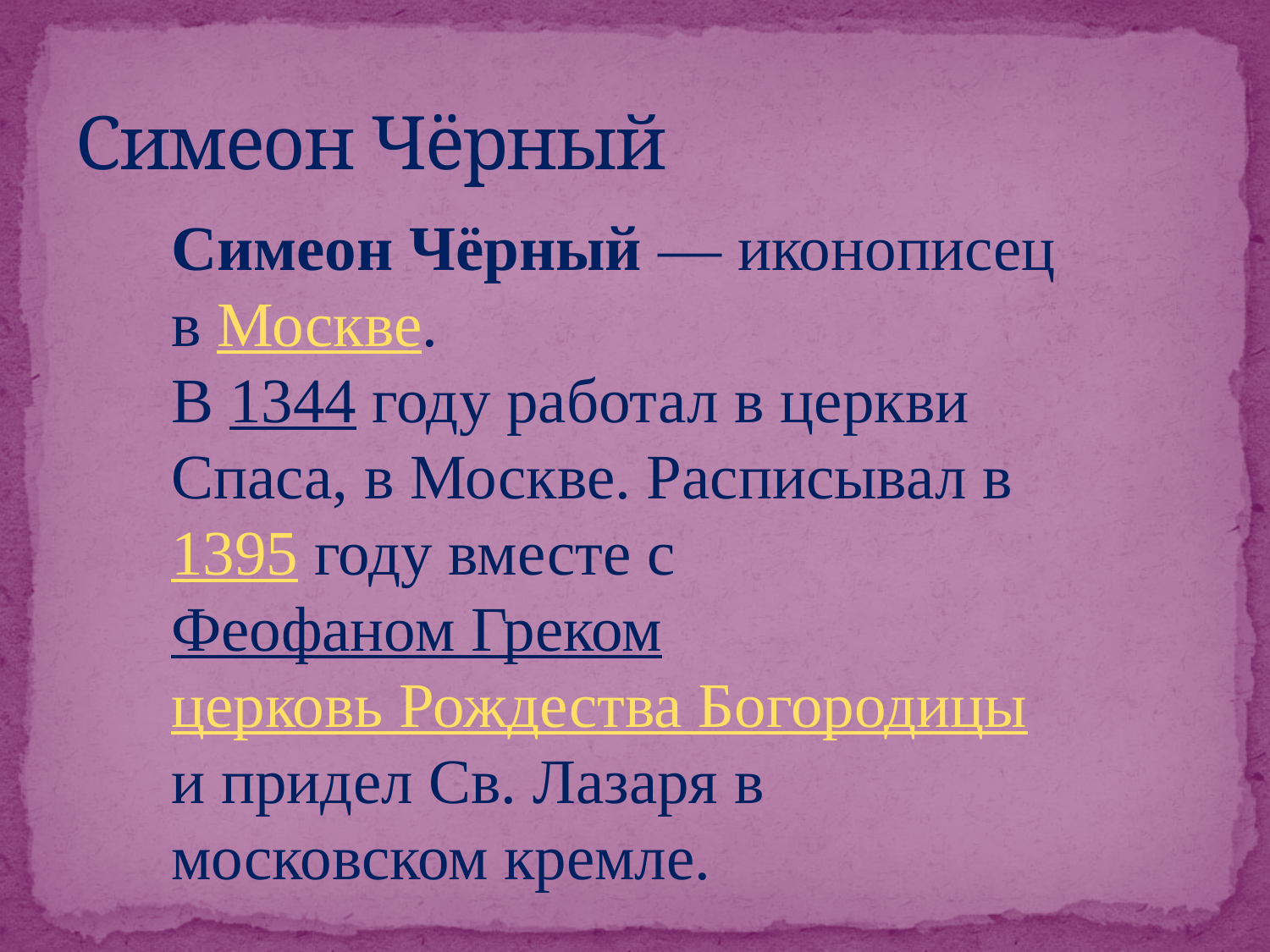

# Симеон Чёрный
Симеон Чёрный — иконописец в Москве.
В 1344 году работал в церкви Спаса, в Москве. Расписывал в 1395 году вместе с Феофаном Греком церковь Рождества Богородицы и придел Св. Лазаря в московском кремле.